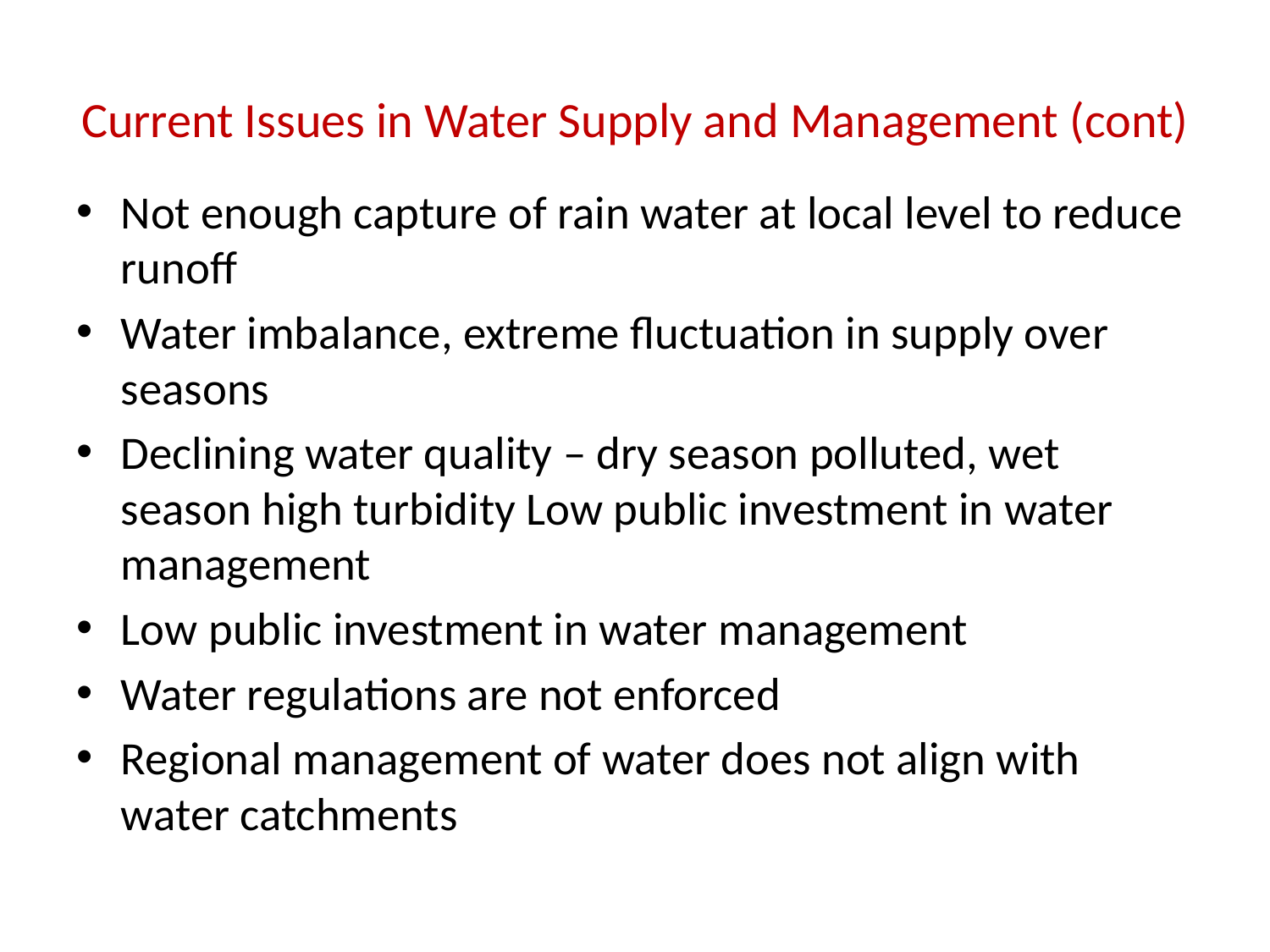

# Current Issues in Water Supply and Management (cont)
Not enough capture of rain water at local level to reduce runoff
Water imbalance, extreme fluctuation in supply over seasons
Declining water quality – dry season polluted, wet season high turbidity Low public investment in water management
Low public investment in water management
Water regulations are not enforced
Regional management of water does not align with water catchments